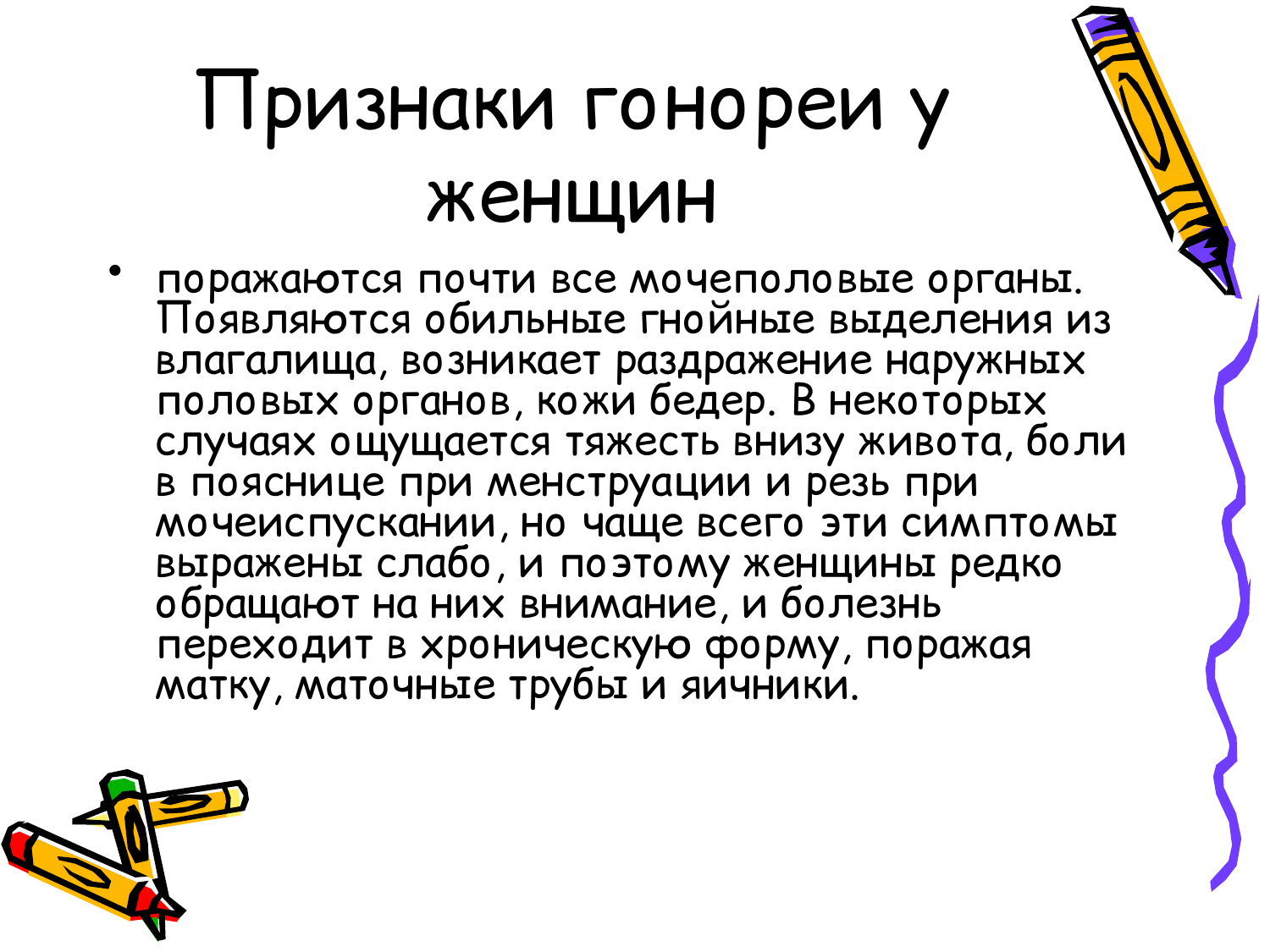

# Признаки гонореи у женщин
поражаются почти все мо­чеполовые органы. Появляются обильные гнойные выделения из влагалища, возникает раздражение на­ружных половых органов, кожи бедер. В некоторых случаях ощущается тяжесть внизу живота, боли в по­яснице при менструации и резь при мочеиспускании, но чаще всего эти симптомы выражены слабо, и по­этому женщины редко обращают на них внимание, и болезнь переходит в хроническую форму, поражая матку, маточные трубы и яичники.